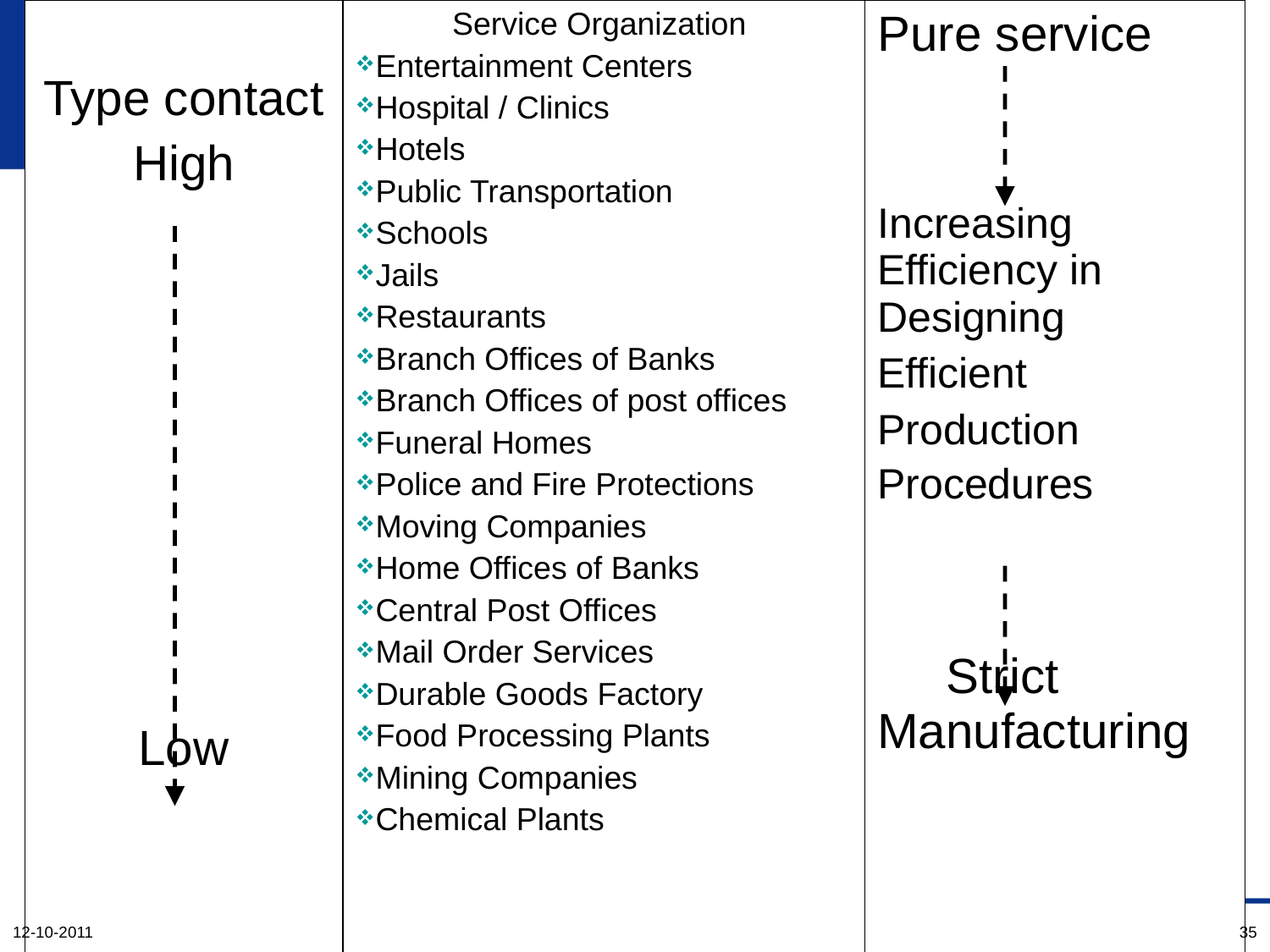

| Type contact High Low | Service Organization Entertainment Centers Hospital / Clinics Hotels Public Transportation Schools Jails Restaurants Branch Offices of Banks Branch Offices of post offices Funeral Homes Police and Fire Protections Moving Companies Home Offices of Banks Central Post Offices Mail Order Services Durable Goods Factory Food Processing Plants Mining Companies Chemical Plants | Pure service Increasing Efficiency in Designing Efficient Production Procedures Strict Manufacturing |
| --- | --- | --- |

12-10-2011
35